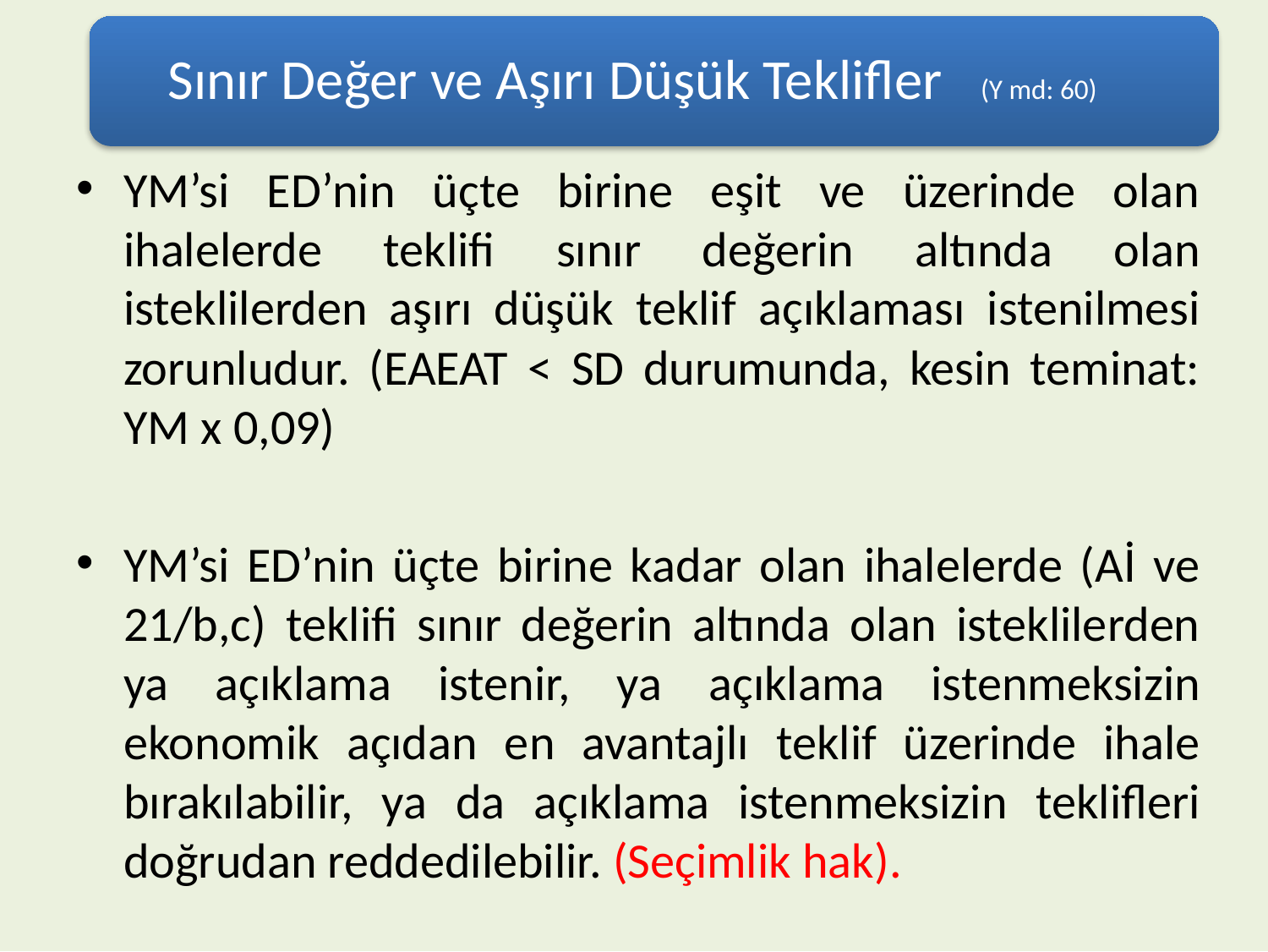

Sınır Değer ve Aşırı Düşük Teklifler    (Y md: 60)
YM’si ED’nin üçte birine eşit ve üzerinde olan ihalelerde teklifi sınır değerin altında olan isteklilerden aşırı düşük teklif açıklaması istenilmesi zorunludur. (EAEAT < SD durumunda, kesin teminat: YM x 0,09)

YM’si ED’nin üçte birine kadar olan ihalelerde (Aİ ve 21/b,c) teklifi sınır değerin altında olan isteklilerden ya açıklama istenir, ya açıklama istenmeksizin ekonomik açıdan en avantajlı teklif üzerinde ihale bırakılabilir, ya da açıklama istenmeksizin teklifleri doğrudan reddedilebilir. (Seçimlik hak).